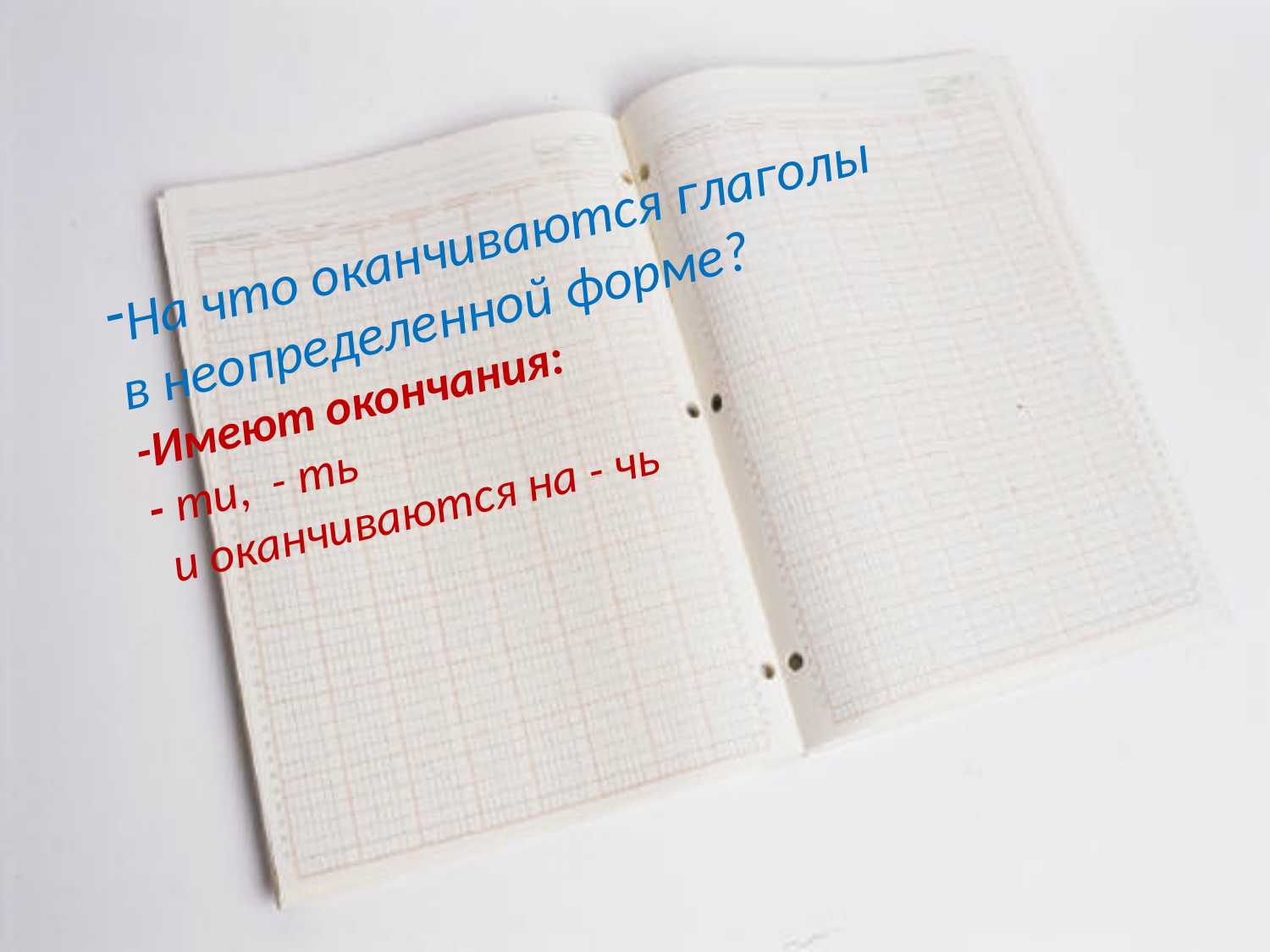

На что оканчиваются глаголы
в неопределенной форме?
-Имеют окончания:
- ти,  - ть
 и оканчиваются на - чь